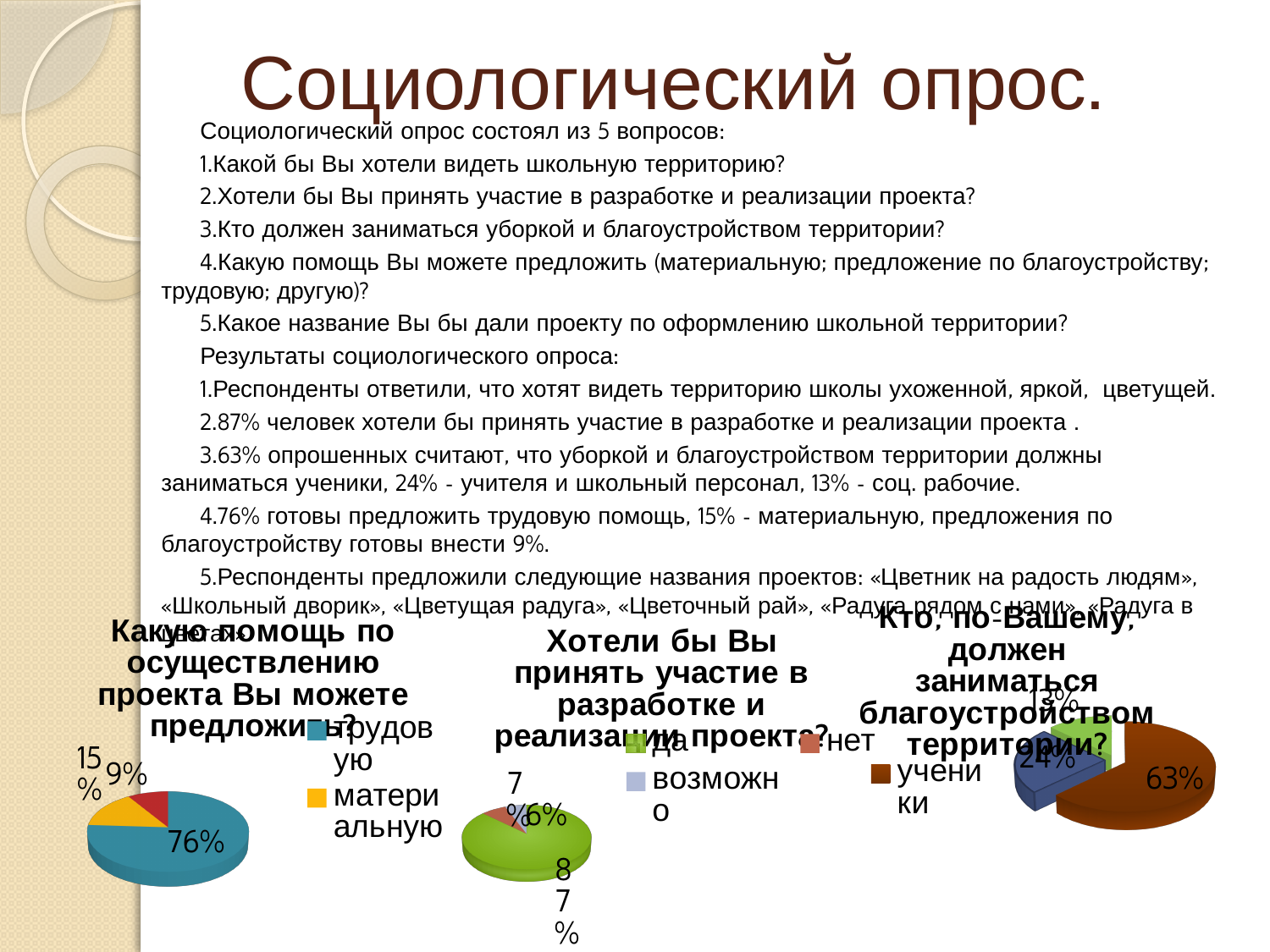

# Социологический опрос.
Социологический опрос состоял из 5 вопросов:
1.Какой бы Вы хотели видеть школьную территорию?
2.Хотели бы Вы принять участие в разработке и реализации проекта?
3.Кто должен заниматься уборкой и благоустройством территории?
4.Какую помощь Вы можете предложить (материальную; предложение по благоустройству; трудовую; другую)?
5.Какое название Вы бы дали проекту по оформлению школьной территории?
Результаты социологического опроса:
1.Респонденты ответили, что хотят видеть территорию школы ухоженной, яркой,  цветущей.
2.87% человек хотели бы принять участие в разработке и реализации проекта .
3.63% опрошенных считают, что уборкой и благоустройством территории должны заниматься ученики, 24% - учителя и школьный персонал, 13% - соц. рабочие.
4.76% готовы предложить трудовую помощь, 15% - материальную, предложения по благоустройству готовы внести 9%.
5.Респонденты предложили следующие названия проектов: «Цветник на радость людям», «Школьный дворик», «Цветущая радуга», «Цветочный рай», «Радуга рядом с нами», «Радуга в цветах».

[unsupported chart]

[unsupported chart]

[unsupported chart]